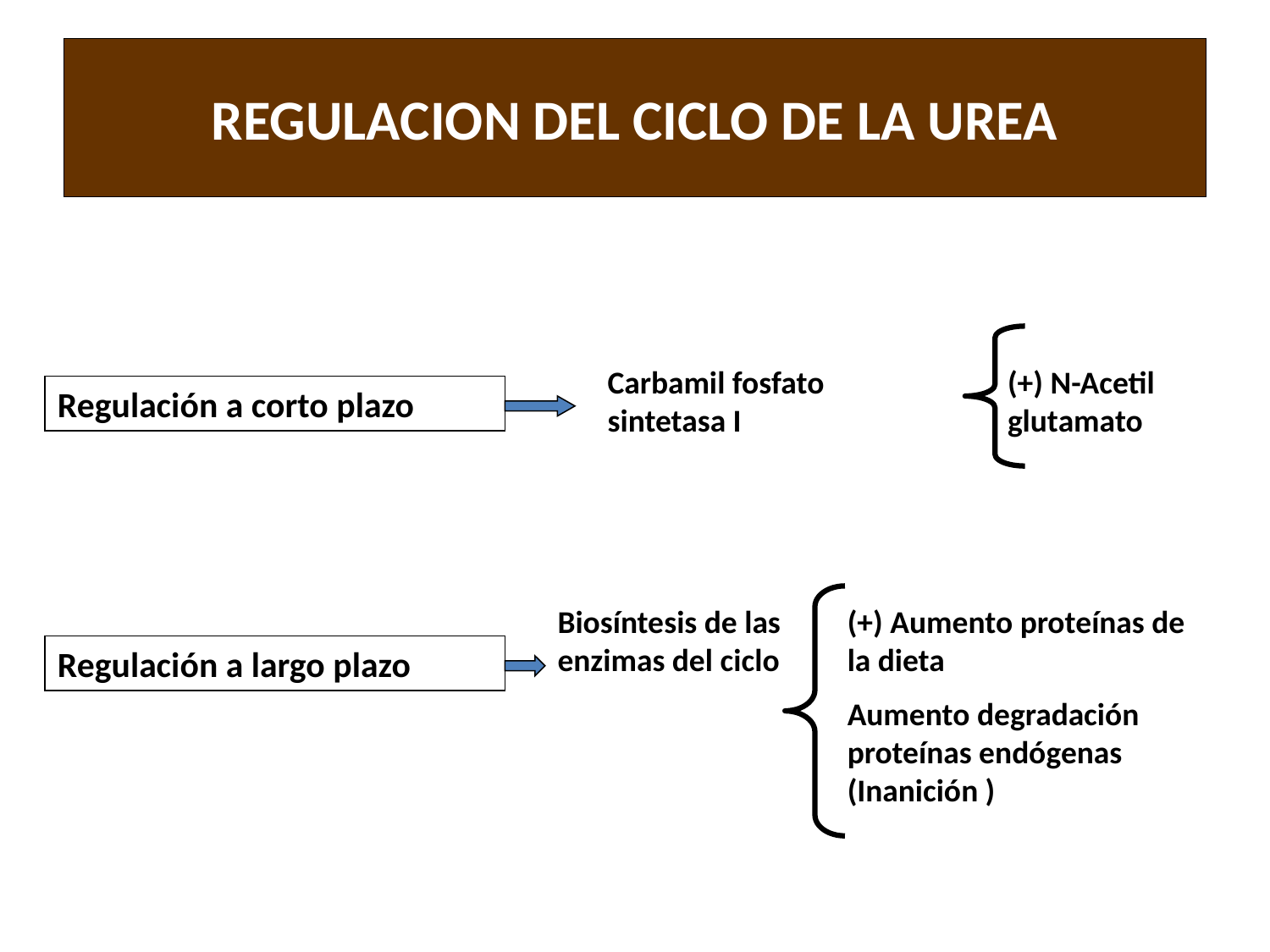

# REGULACION DEL CICLO DE LA UREA

Carbamil fosfato sintetasa I
(+) N-Acetil glutamato
Regulación a corto plazo

Biosíntesis de las enzimas del ciclo
(+) Aumento proteínas de la dieta
Aumento degradación proteínas endógenas (Inanición )
Regulación a largo plazo